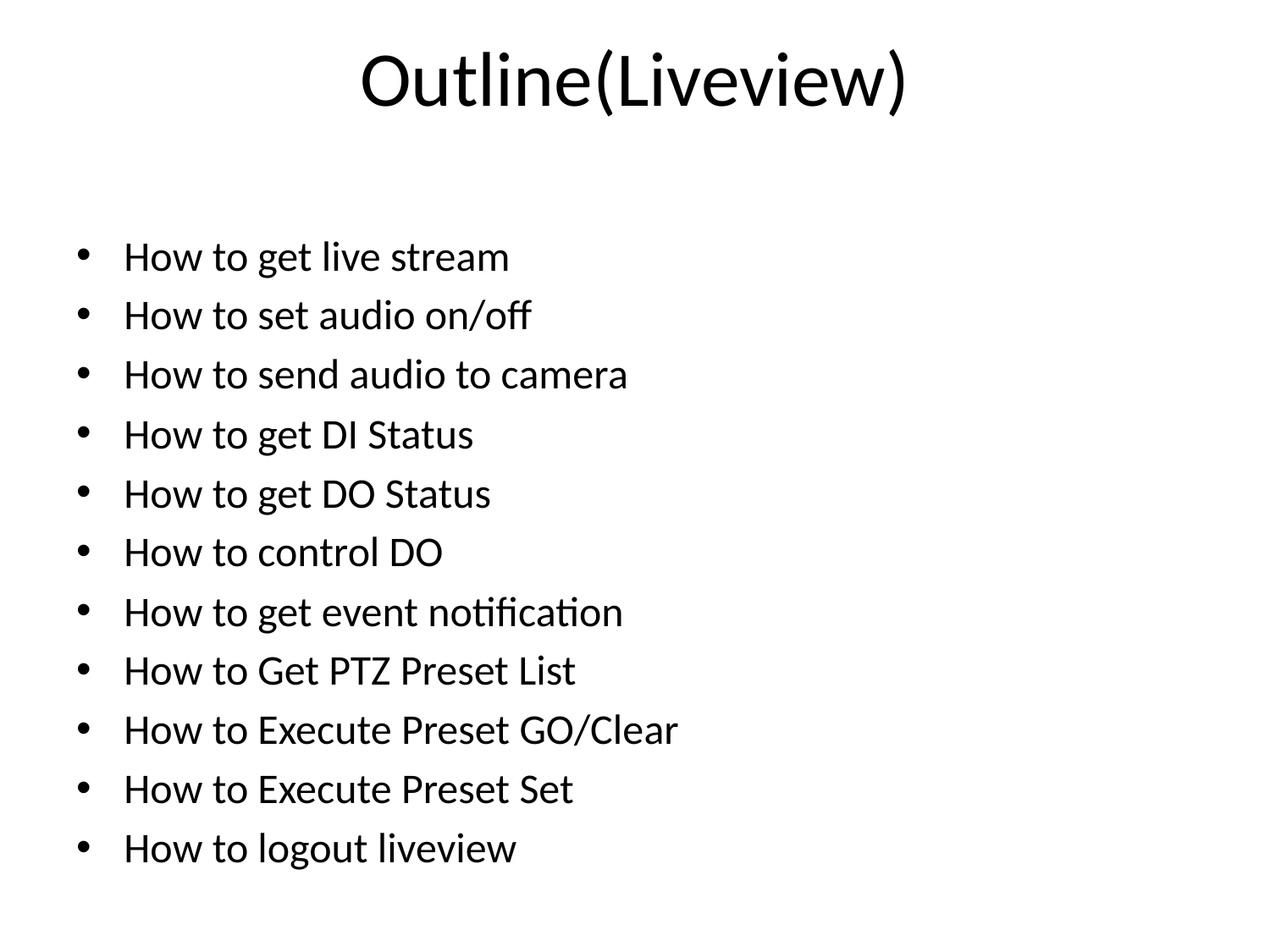

# Outline(Liveview)
How to get live stream
How to set audio on/off
How to send audio to camera
How to get DI Status
How to get DO Status
How to control DO
How to get event notification
How to Get PTZ Preset List
How to Execute Preset GO/Clear
How to Execute Preset Set
How to logout liveview